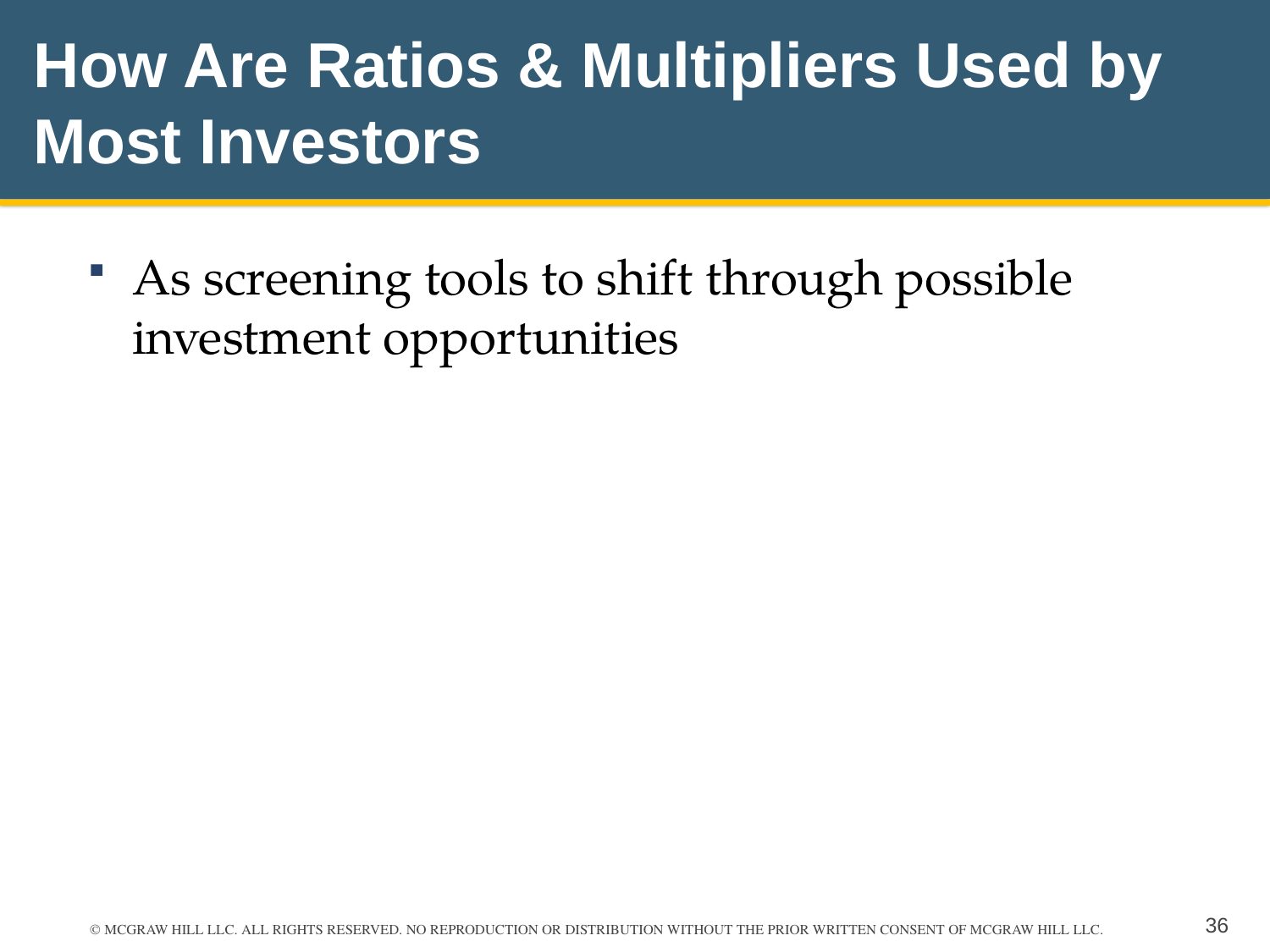

# How Are Ratios & Multipliers Used by Most Investors
As screening tools to shift through possible investment opportunities
© MCGRAW HILL LLC. ALL RIGHTS RESERVED. NO REPRODUCTION OR DISTRIBUTION WITHOUT THE PRIOR WRITTEN CONSENT OF MCGRAW HILL LLC.
36